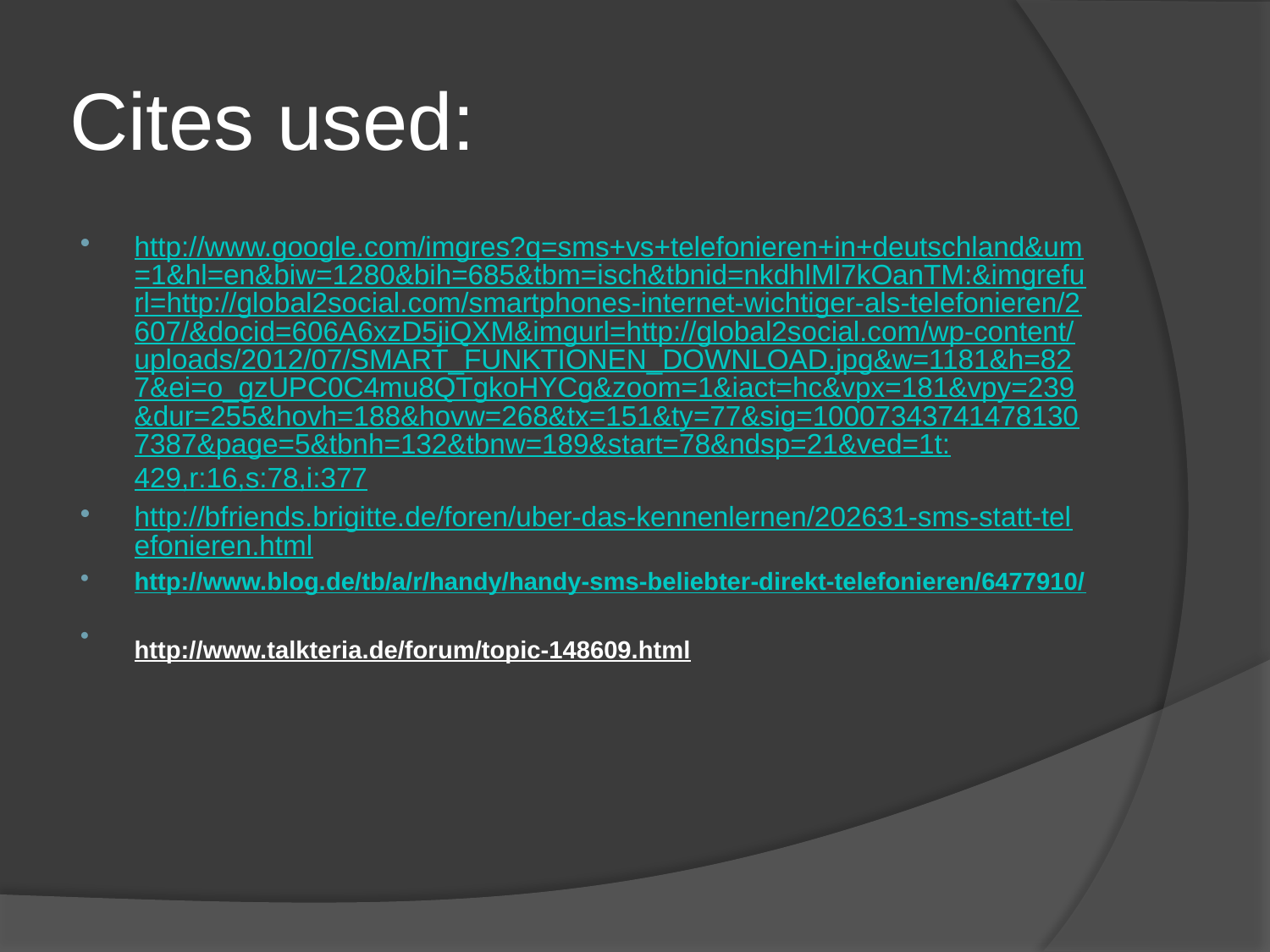

# Cites used:
http://www.google.com/imgres?q=sms+vs+telefonieren+in+deutschland&um=1&hl=en&biw=1280&bih=685&tbm=isch&tbnid=nkdhlMl7kOanTM:&imgrefurl=http://global2social.com/smartphones-internet-wichtiger-als-telefonieren/2607/&docid=606A6xzD5jiQXM&imgurl=http://global2social.com/wp-content/uploads/2012/07/SMART_FUNKTIONEN_DOWNLOAD.jpg&w=1181&h=827&ei=o_gzUPC0C4mu8QTgkoHYCg&zoom=1&iact=hc&vpx=181&vpy=239&dur=255&hovh=188&hovw=268&tx=151&ty=77&sig=100073437414781307387&page=5&tbnh=132&tbnw=189&start=78&ndsp=21&ved=1t:429,r:16,s:78,i:377
http://bfriends.brigitte.de/foren/uber-das-kennenlernen/202631-sms-statt-telefonieren.html
http://www.blog.de/tb/a/r/handy/handy-sms-beliebter-direkt-telefonieren/6477910/
http://www.talkteria.de/forum/topic-148609.html